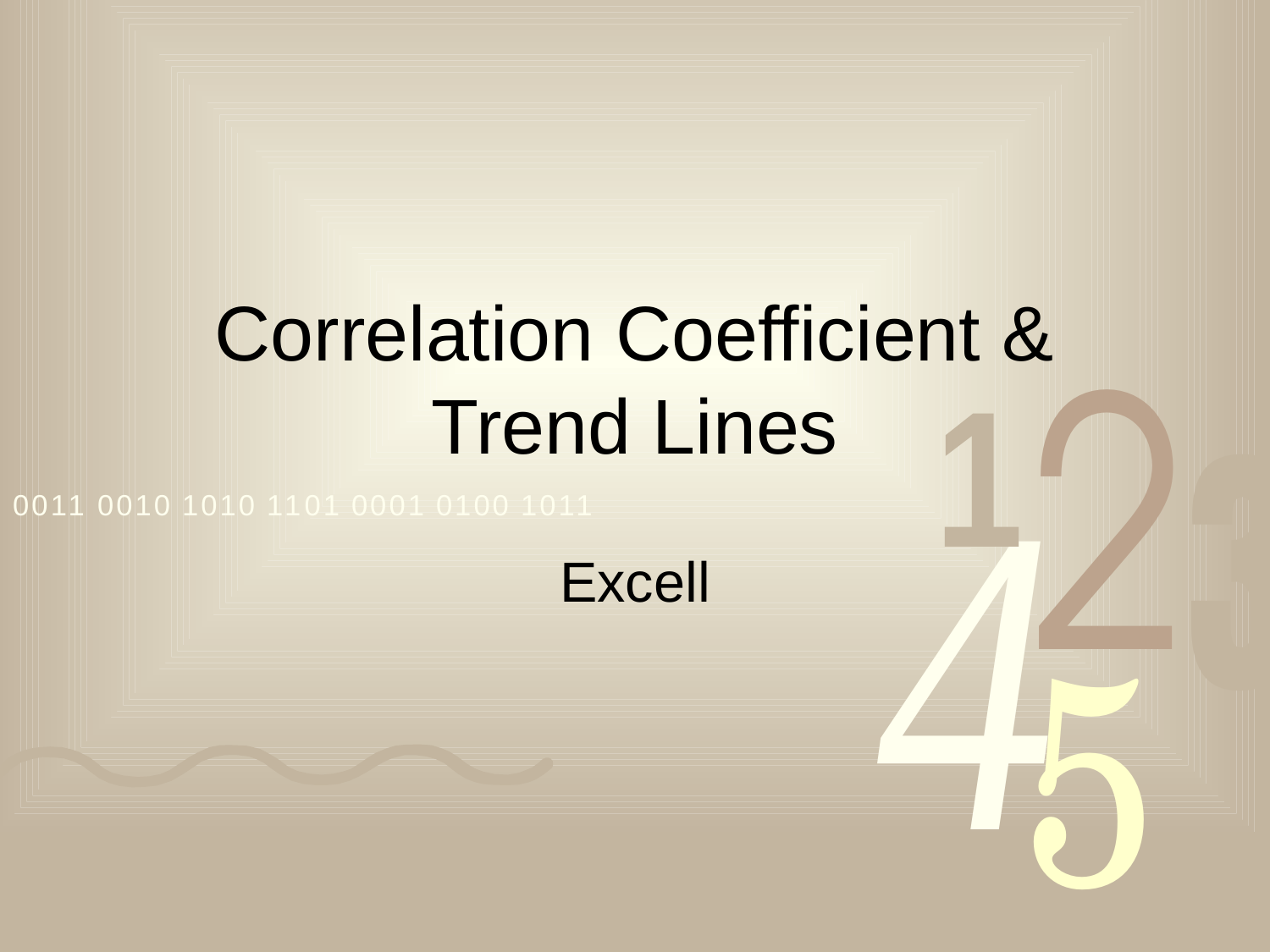

# Correlation Coefficient & Trend Lines
Excell